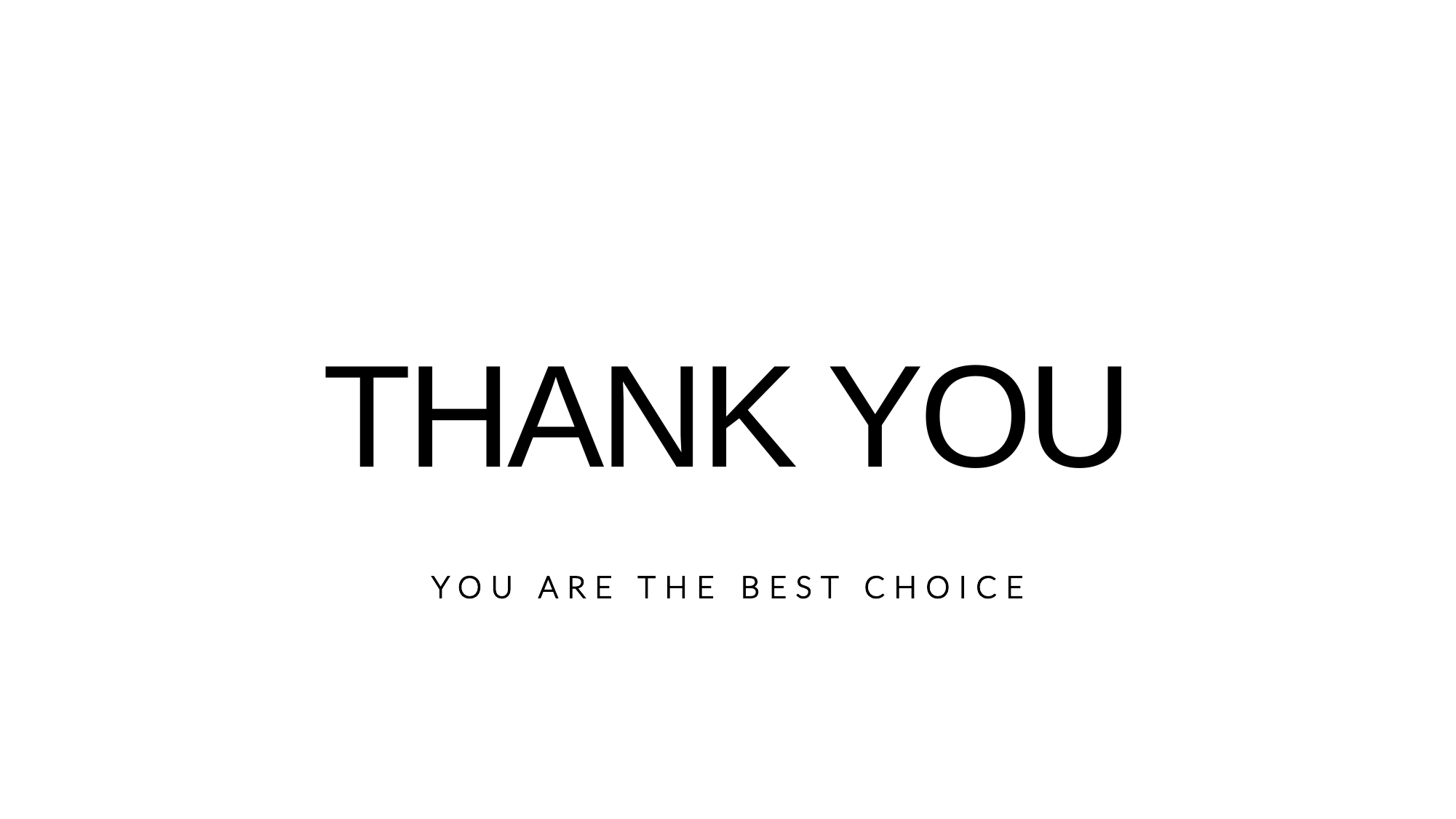

THANK YOU
YOU ARE THE BEST CHOICE